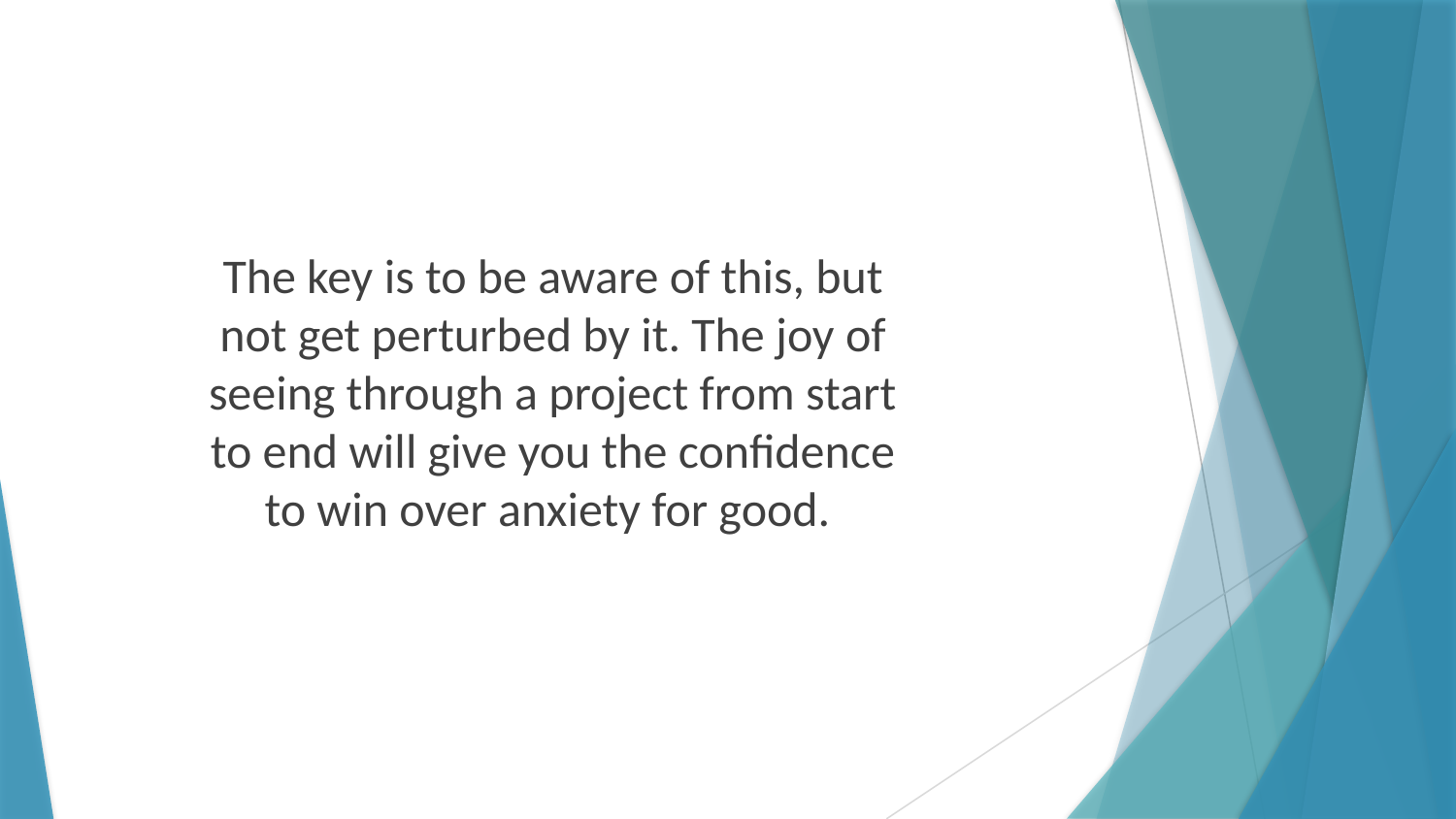

The key is to be aware of this, but not get perturbed by it. The joy of seeing through a project from start to end will give you the confidence to win over anxiety for good.